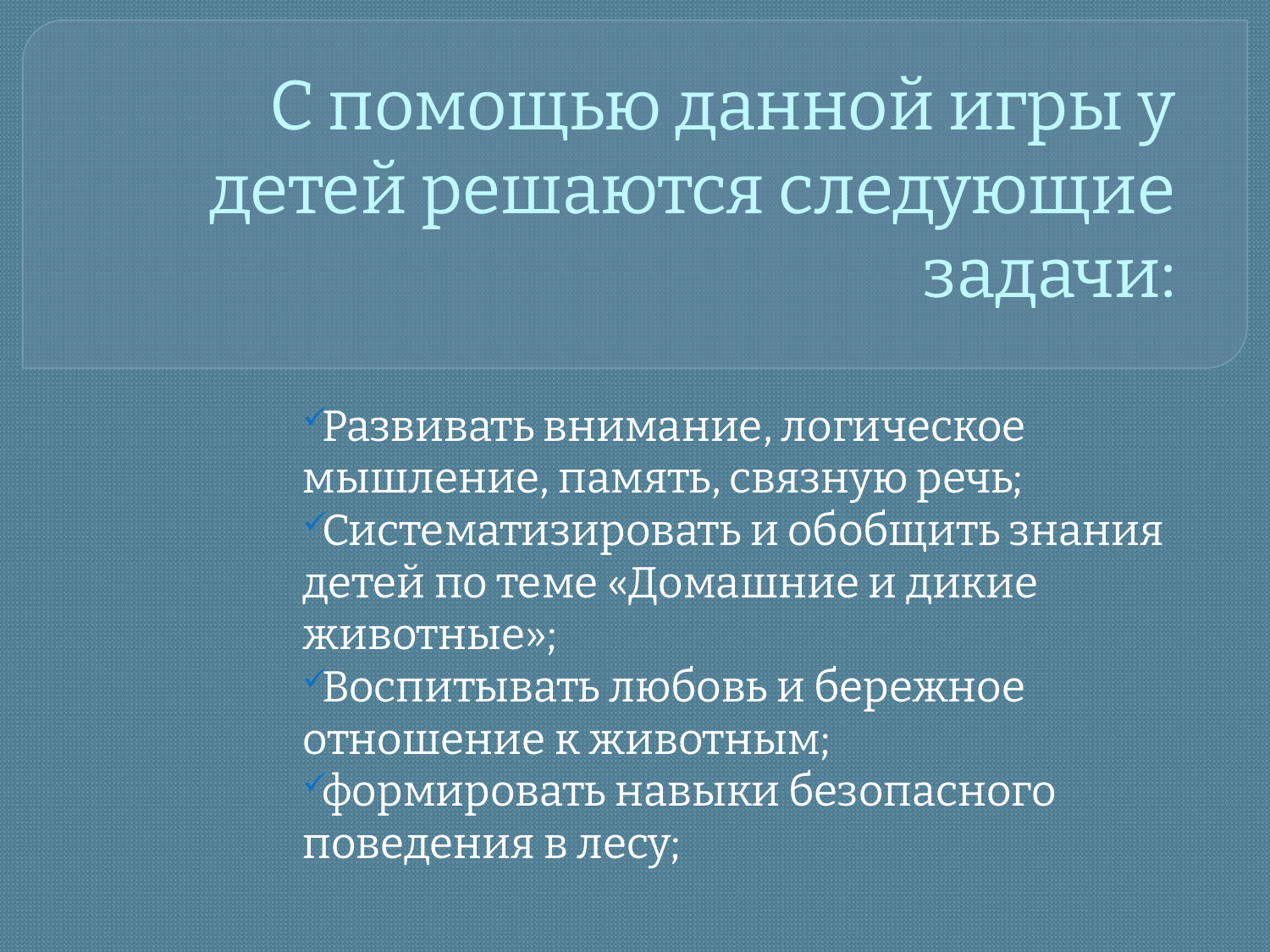

# С помощью данной игры у детей решаются следующие задачи:
Развивать внимание, логическое мышление, память, связную речь;
Систематизировать и обобщить знания детей по теме «Домашние и дикие животные»;
Воспитывать любовь и бережное отношение к животным;
формировать навыки безопасного поведения в лесу;